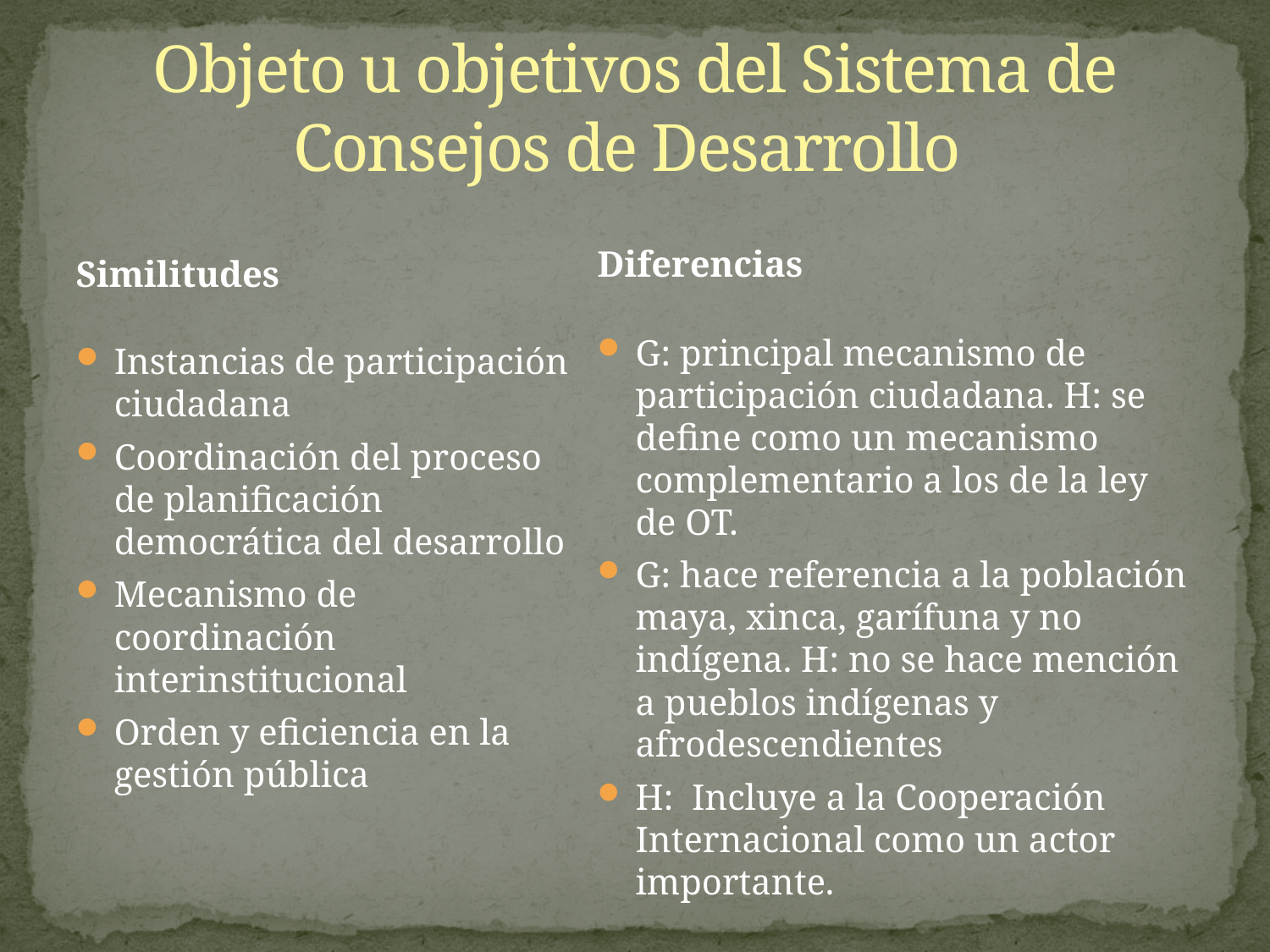

# Objeto u objetivos del Sistema de Consejos de Desarrollo
Diferencias

G: principal mecanismo de participación ciudadana. H: se define como un mecanismo complementario a los de la ley de OT.
G: hace referencia a la población maya, xinca, garífuna y no indígena. H: no se hace mención a pueblos indígenas y afrodescendientes
H:  Incluye a la Cooperación Internacional como un actor importante.

Similitudes

Instancias de participación ciudadana
Coordinación del proceso de planificación democrática del desarrollo
Mecanismo de coordinación interinstitucional
Orden y eficiencia en la gestión pública